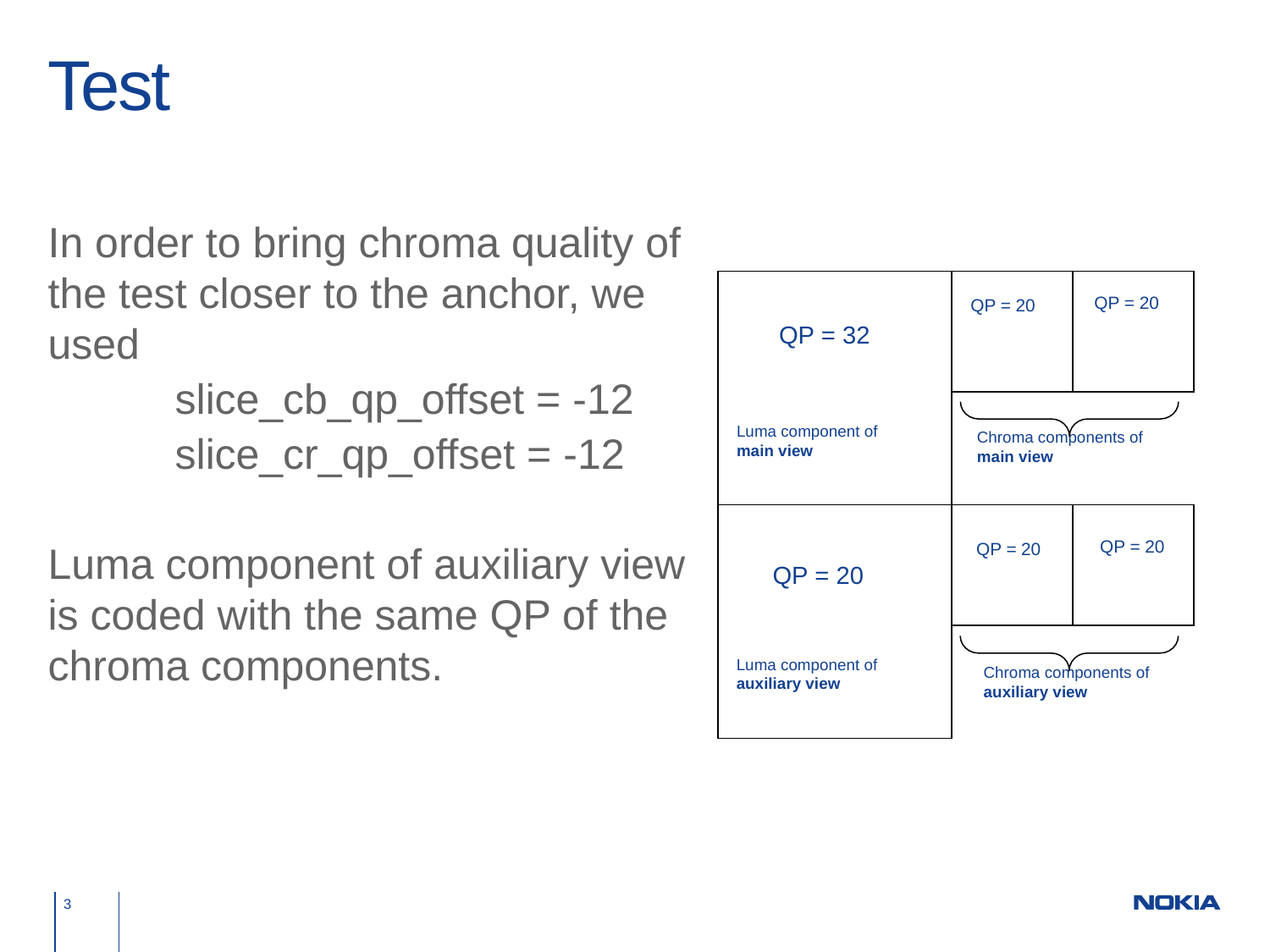

# Test
In order to bring chroma quality of the test closer to the anchor, we used
	slice_cb_qp_offset = -12
	slice_cr_qp_offset = -12

Luma component of auxiliary view is coded with the same QP of the chroma components.

QP = 20
QP = 20

QP = 32
Luma component of main view
Chroma components of main view

QP = 20
QP = 20

QP = 20
Luma component of auxiliary view
Chroma components of auxiliary view
3